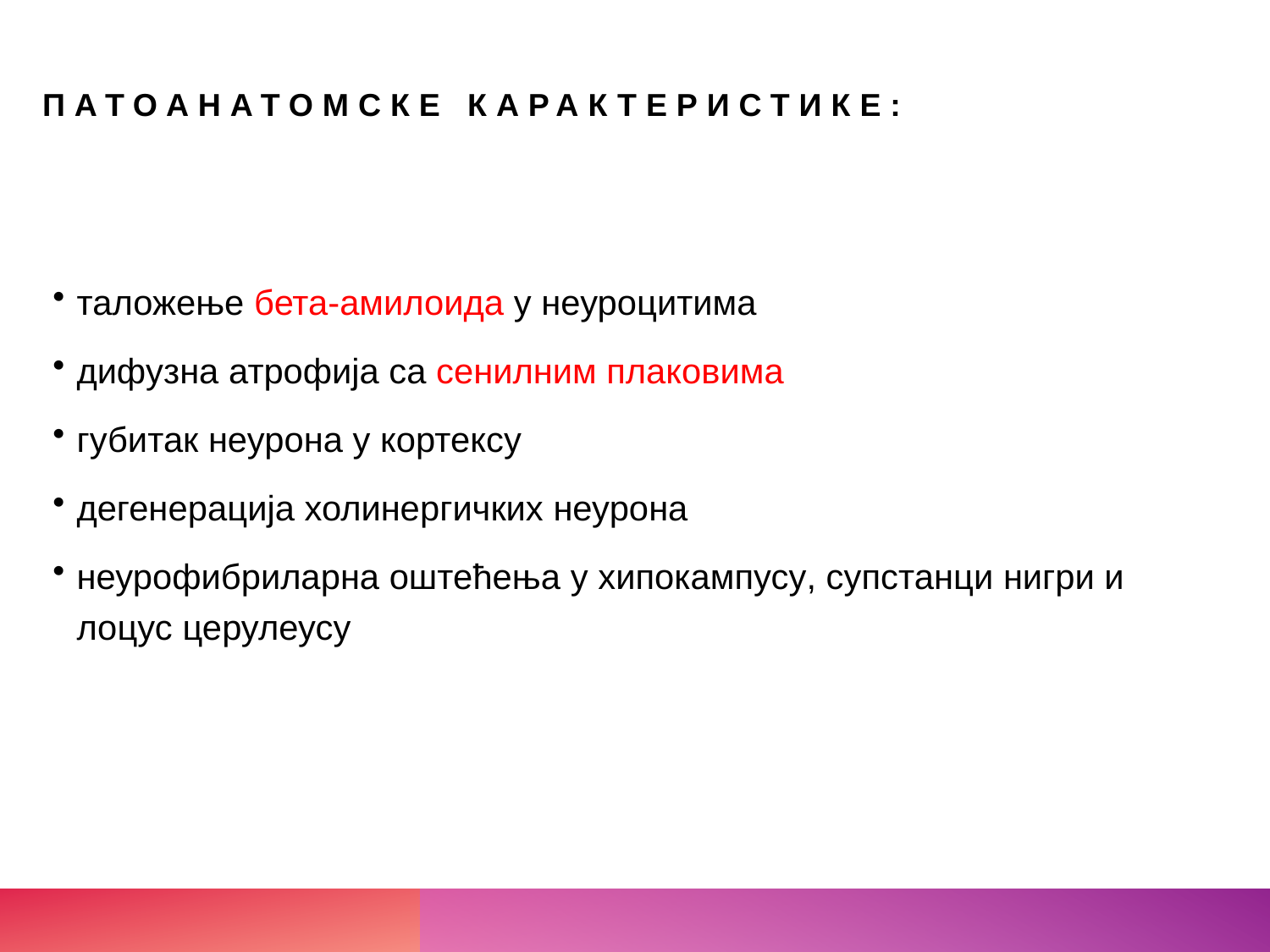

# Патоанатомске карактеристике:

таложење бета-амилоида у неуроцитима
дифузна атрофија са сенилним плаковима
губитак неурона у кортексу
дегенерација холинергичких неурона
неурофибриларна оштећења у хипокампусу, супстанци нигри и лоцус церулеусу